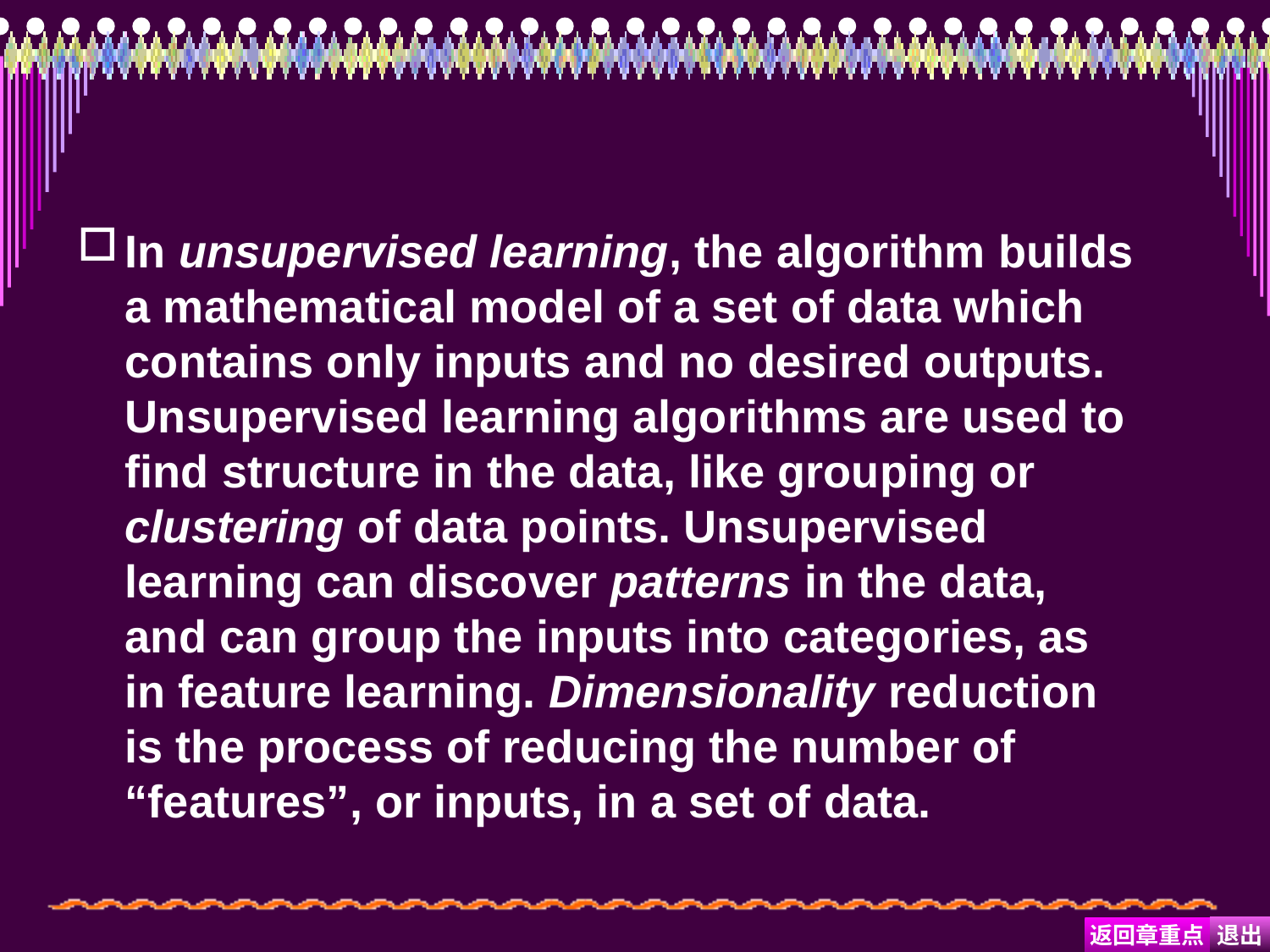

#
In unsupervised learning, the algorithm builds a mathematical model of a set of data which contains only inputs and no desired outputs. Unsupervised learning algorithms are used to find structure in the data, like grouping or clustering of data points. Unsupervised learning can discover patterns in the data, and can group the inputs into categories, as in feature learning. Dimensionality reduction is the process of reducing the number of “features”, or inputs, in a set of data.